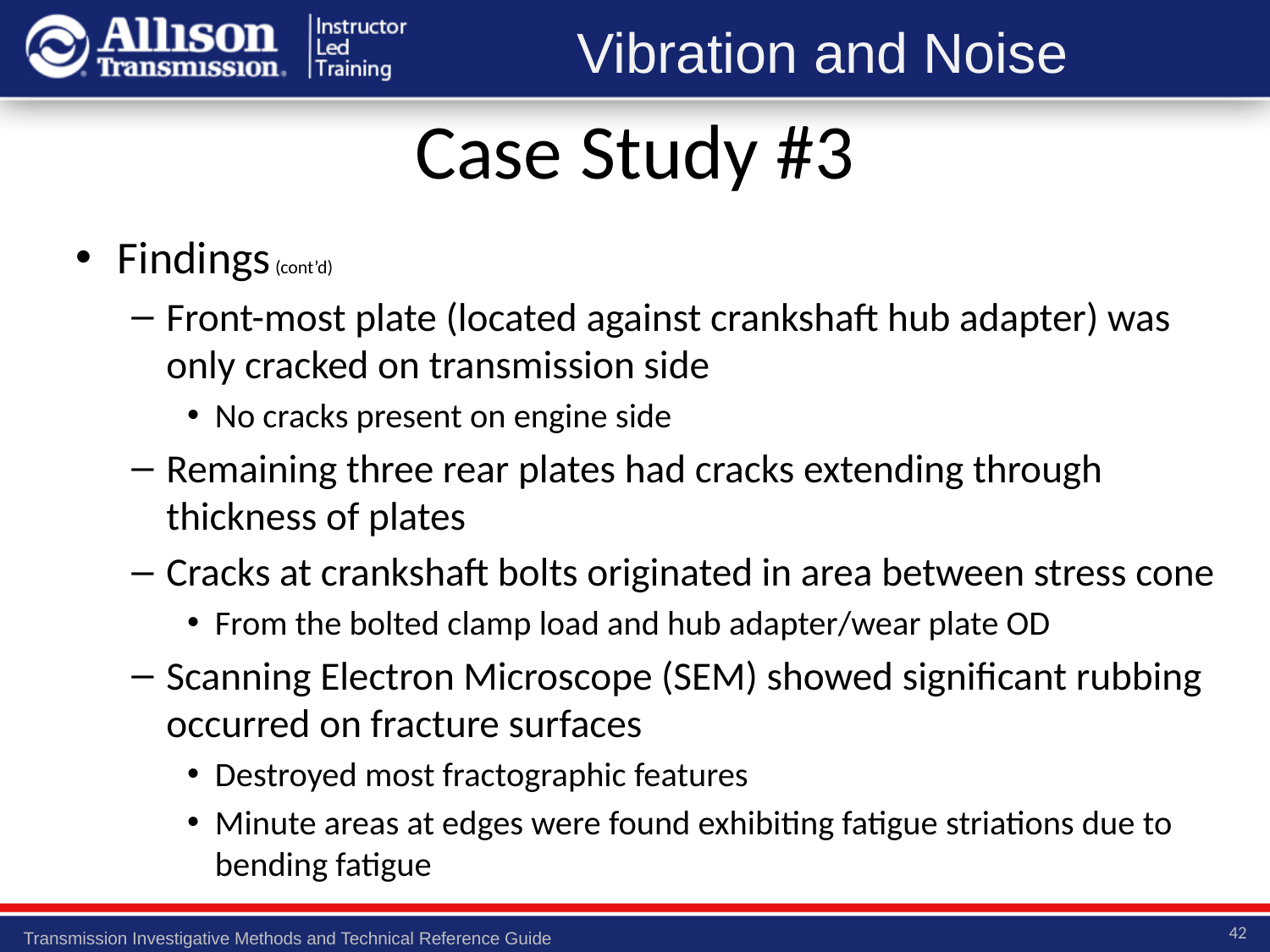

Case Study #3
Findings (cont’d)
Front-most plate (located against crankshaft hub adapter) was only cracked on transmission side
No cracks present on engine side
Remaining three rear plates had cracks extending through thickness of plates
Cracks at crankshaft bolts originated in area between stress cone
From the bolted clamp load and hub adapter/wear plate OD
Scanning Electron Microscope (SEM) showed significant rubbing occurred on fracture surfaces
Destroyed most fractographic features
Minute areas at edges were found exhibiting fatigue striations due to bending fatigue
42